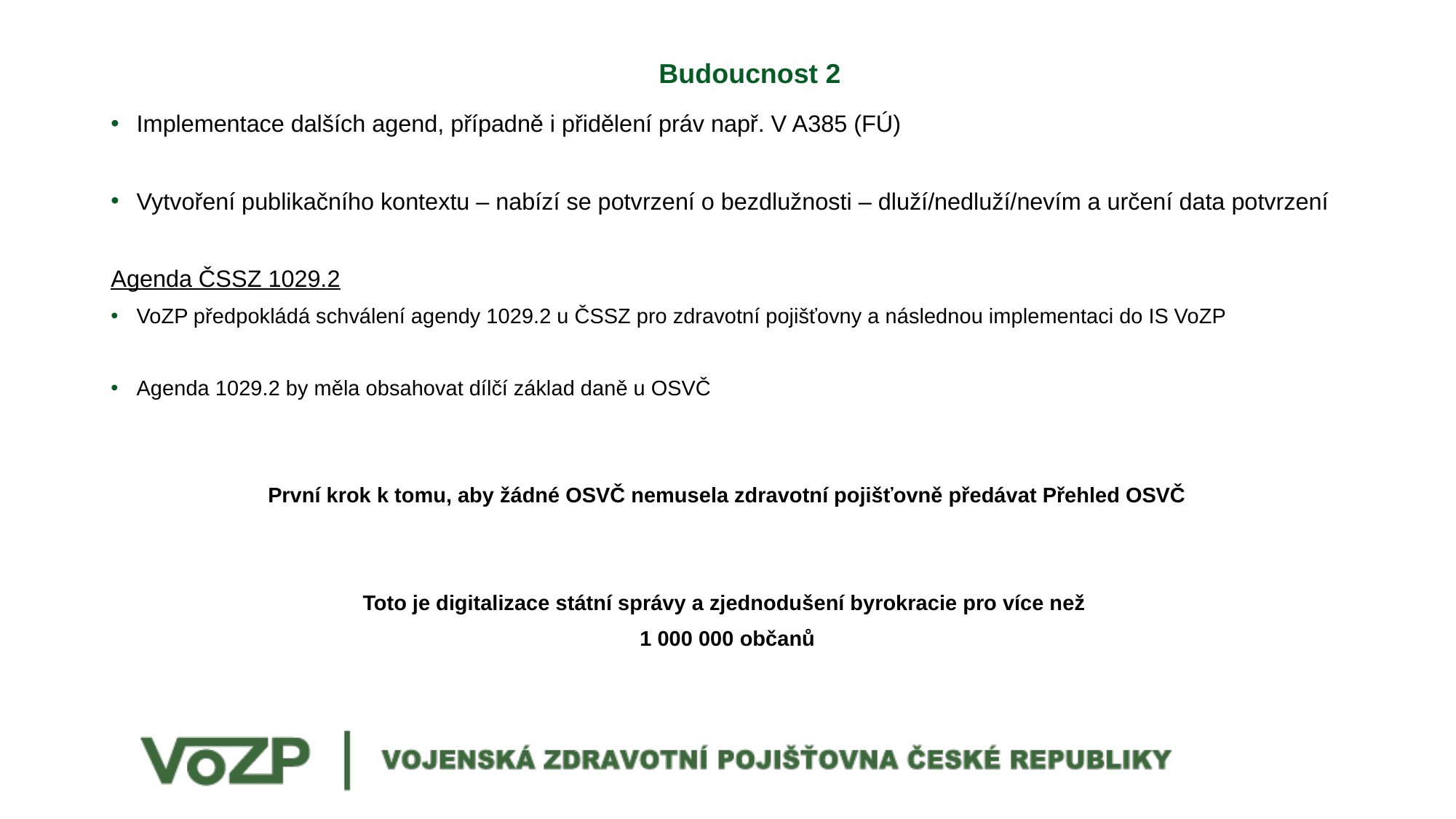

# Budoucnost 2
Implementace dalších agend, případně i přidělení práv např. V A385 (FÚ)

Vytvoření publikačního kontextu – nabízí se potvrzení o bezdlužnosti – dluží/nedluží/nevím a určení data potvrzení

Agenda ČSSZ 1029.2
VoZP předpokládá schválení agendy 1029.2 u ČSSZ pro zdravotní pojišťovny a následnou implementaci do IS VoZP

Agenda 1029.2 by měla obsahovat dílčí základ daně u OSVČ

První krok k tomu, aby žádné OSVČ nemusela zdravotní pojišťovně předávat Přehled OSVČ

Toto je digitalizace státní správy a zjednodušení byrokracie pro více než
1 000 000 občanů